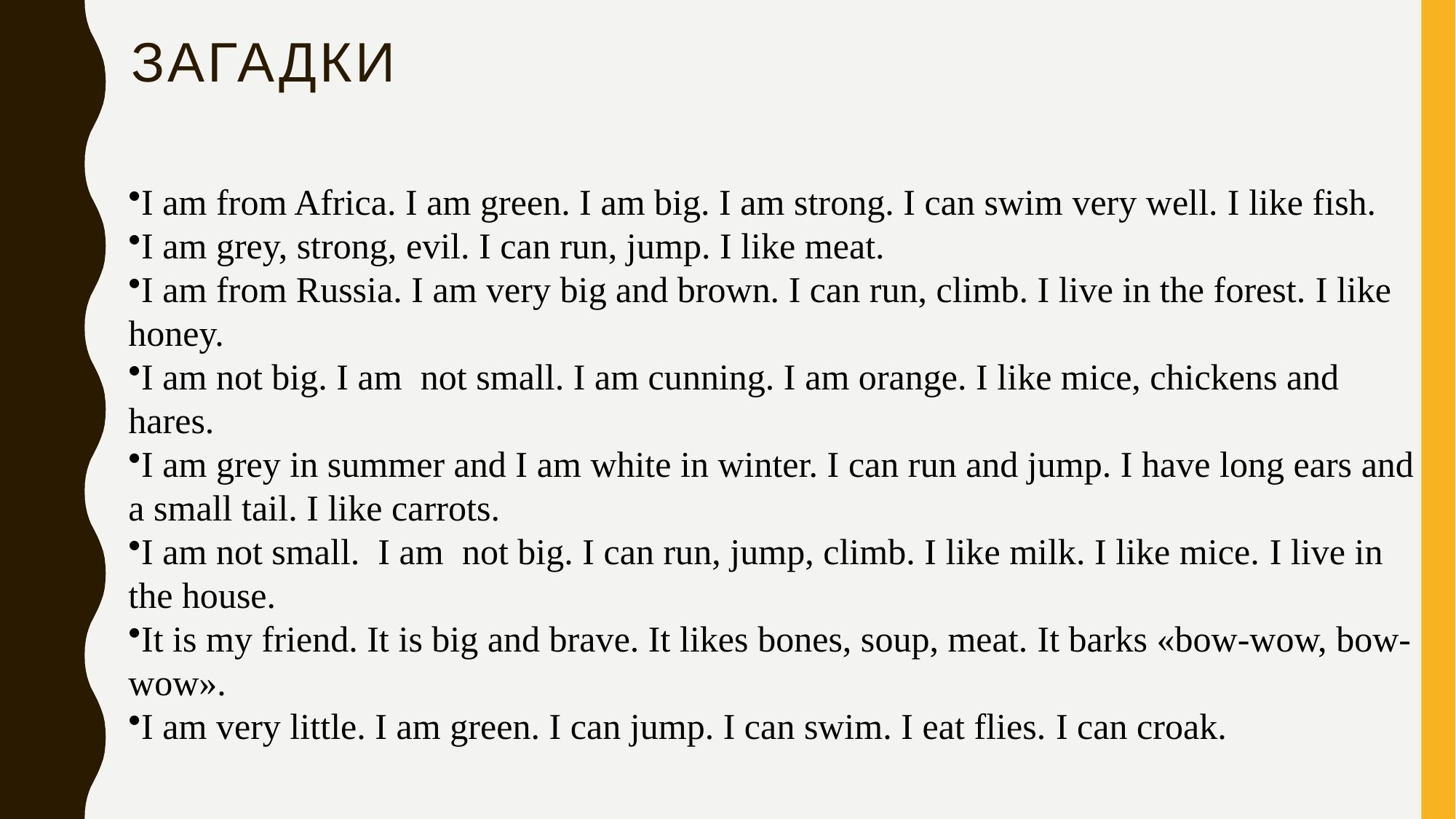

# загадки
I am from Africa. I am green. I am big. I am strong. I can swim very well. I like fish.
I am grey, strong, evil. I can run, jump. I like meat.
I am from Russia. I am very big and brown. I can run, climb. I live in the forest. I like honey.
I am not big. I am  not small. I am cunning. I am orange. I like mice, chickens and hares.
I am grey in summer and I am white in winter. I can run and jump. I have long ears and a small tail. I like carrots.
I am not small.  I am  not big. I can run, jump, climb. I like milk. I like mice. I live in the house.
It is my friend. It is big and brave. It likes bones, soup, meat. It barks «bow-wow, bow-wow».
I am very little. I am green. I can jump. I can swim. I eat flies. I can croak.